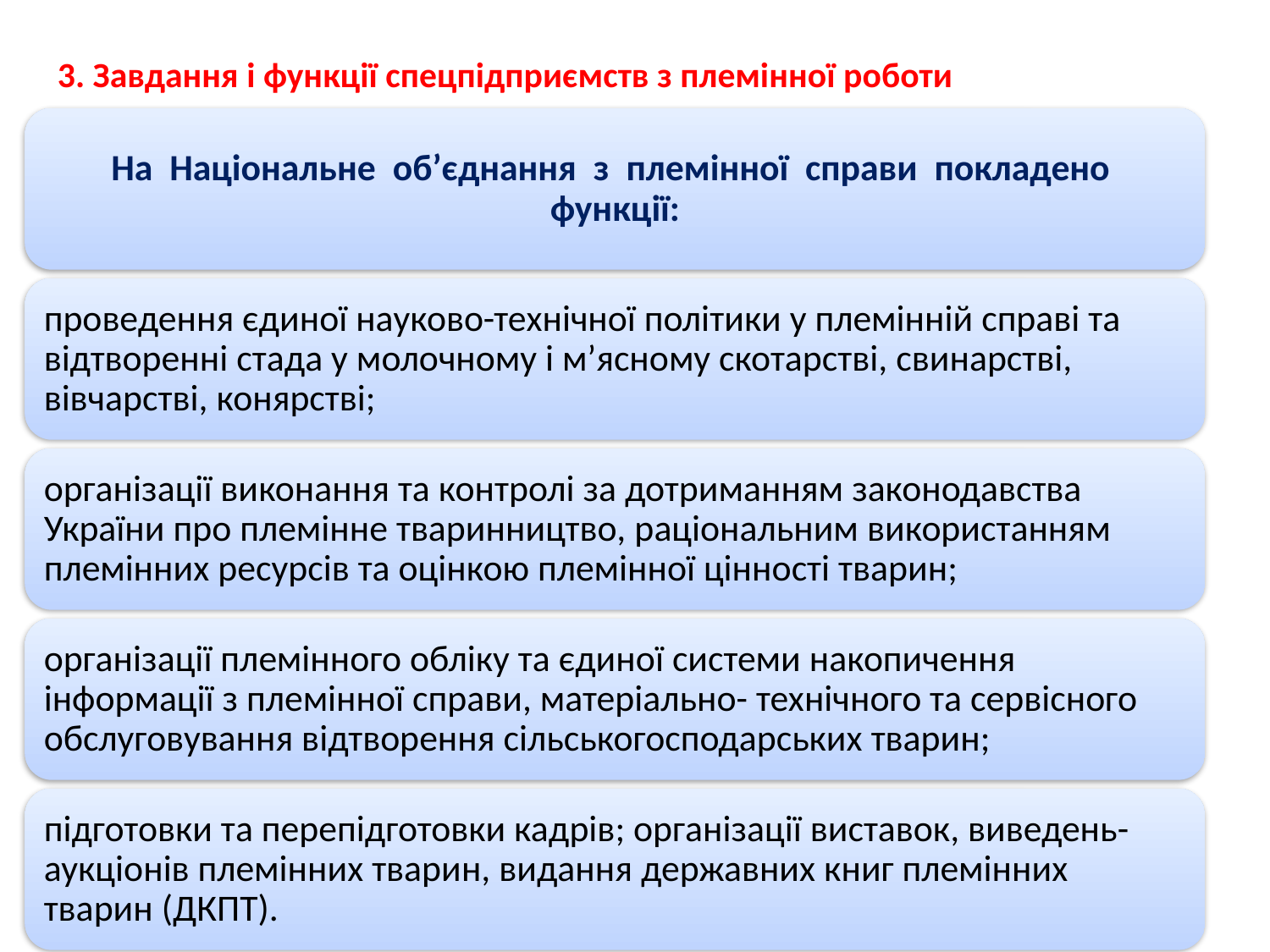

3. Завдання і функції спецпідприємств з племінної роботи
На  Національне  об’єднання  з  племінної  справи  покладено  функції:
проведення єдиної науково-технічної політики у племінній справі та відтворенні стада у молочному і м’ясному скотарстві, свинарстві, вівчарстві, конярстві;
організації виконання та контролі за дотриманням законодавства України про племінне тваринництво, раціональним використанням племінних ресурсів та оцінкою племінної цінності тварин;
організації племінного обліку та єдиної системи накопичення інформації з племінної справи, матеріально- технічного та сервісного обслуговування відтворення сільськогосподарських тварин;
підготовки та перепідготовки кадрів; організації виставок, виведень- аукціонів племінних тварин, видання державних книг племінних тварин (ДКПТ).